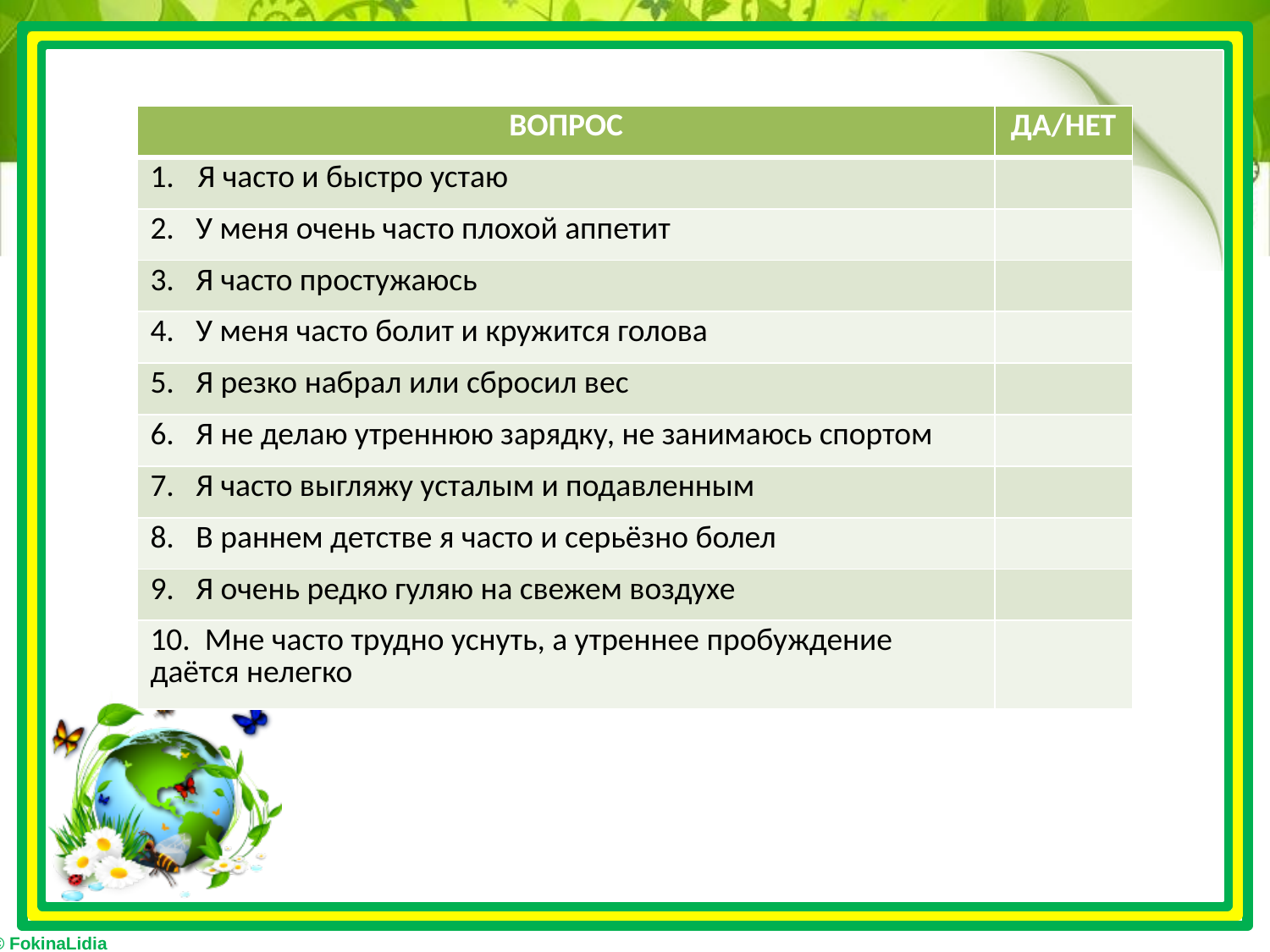

| ВОПРОС | ДА/НЕТ |
| --- | --- |
| Я часто и быстро устаю |  |
| 2. У меня очень часто плохой аппетит |  |
| 3. Я часто простужаюсь |  |
| 4. У меня часто болит и кружится голова |  |
| 5. Я резко набрал или сбросил вес |  |
| 6. Я не делаю утреннюю зарядку, не занимаюсь спортом |  |
| 7. Я часто выгляжу усталым и подавленным |  |
| 8. В раннем детстве я часто и серьёзно болел |  |
| 9. Я очень редко гуляю на свежем воздухе |  |
| 10. Мне часто трудно уснуть, а утреннее пробуждение даётся нелегко |  |